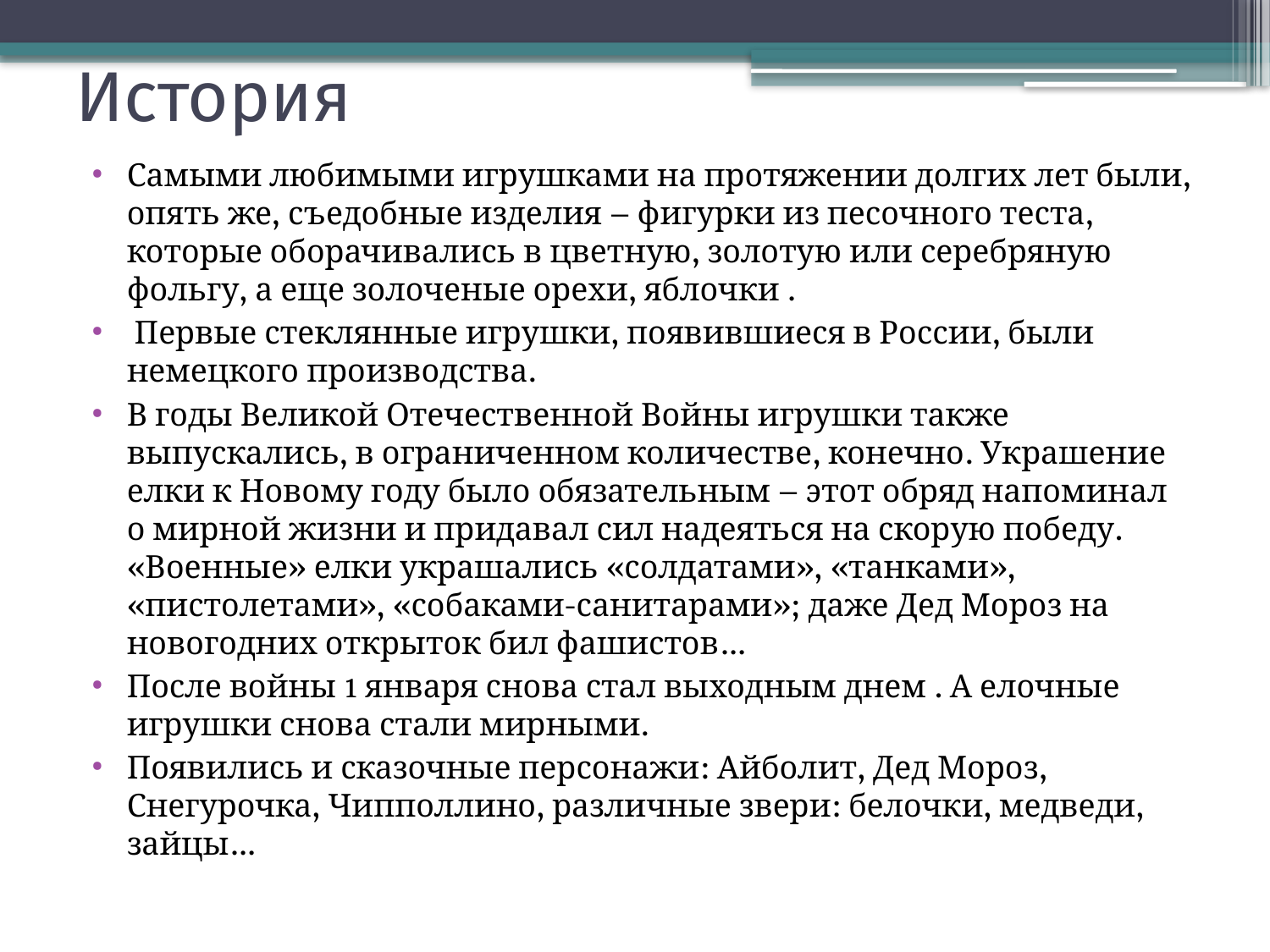

# История
Самыми любимыми игрушками на протяжении долгих лет были, опять же, съедобные изделия – фигурки из песочного теста, которые оборачивались в цветную, золотую или серебряную фольгу, а еще золоченые орехи, яблочки .
 Первые стеклянные игрушки, появившиеся в России, были немецкого производства.
В годы Великой Отечественной Войны игрушки также выпускались, в ограниченном количестве, конечно. Украшение елки к Новому году было обязательным – этот обряд напоминал о мирной жизни и придавал сил надеяться на скорую победу. «Военные» елки украшались «солдатами», «танками», «пистолетами», «собаками-санитарами»; даже Дед Мороз на новогодних открыток бил фашистов…
После войны 1 января снова стал выходным днем . А елочные игрушки снова стали мирными.
Появились и сказочные персонажи: Айболит, Дед Мороз, Снегурочка, Чипполлино, различные звери: белочки, медведи, зайцы…